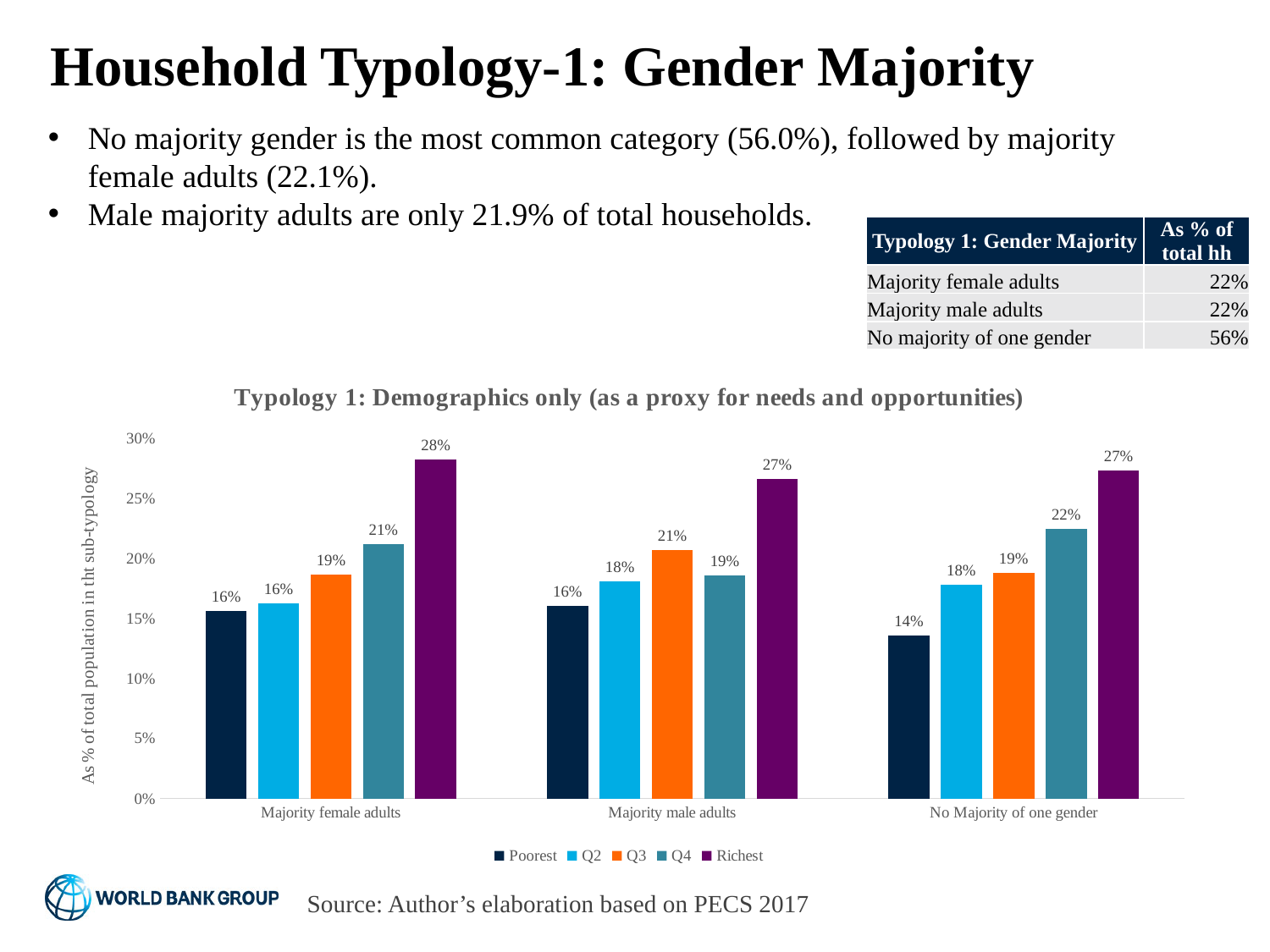

# Household Typology-1: Gender Majority
No majority gender is the most common category (56.0%), followed by majority female adults (22.1%).
Male majority adults are only 21.9% of total households.
| Typology 1: Gender Majority | As % of total hh |
| --- | --- |
| Majority female adults | 22% |
| Majority male adults | 22% |
| No majority of one gender | 56% |

### Chart: Typology 1: Demographics only (as a proxy for needs and opportunities)

| Category | Poorest | Q2 | Q3 | Q4 | Richest |
|---|---|---|---|---|---|
| Majority female adults | 0.15591376102257098 | 0.162921689183723 | 0.18676684734244803 | 0.21229067227570586 | 0.28210703017555216 |
| Majority male adults | 0.160596746229421 | 0.18085993238785436 | 0.2067540544272658 | 0.18583622722181592 | 0.2659530397336429 |
| No Majority of one gender | 0.13580842012204758 | 0.1780870413965666 | 0.188151665403255 | 0.22469993139574654 | 0.2732529416823843 |
Source: Author’s elaboration based on PECS 2017